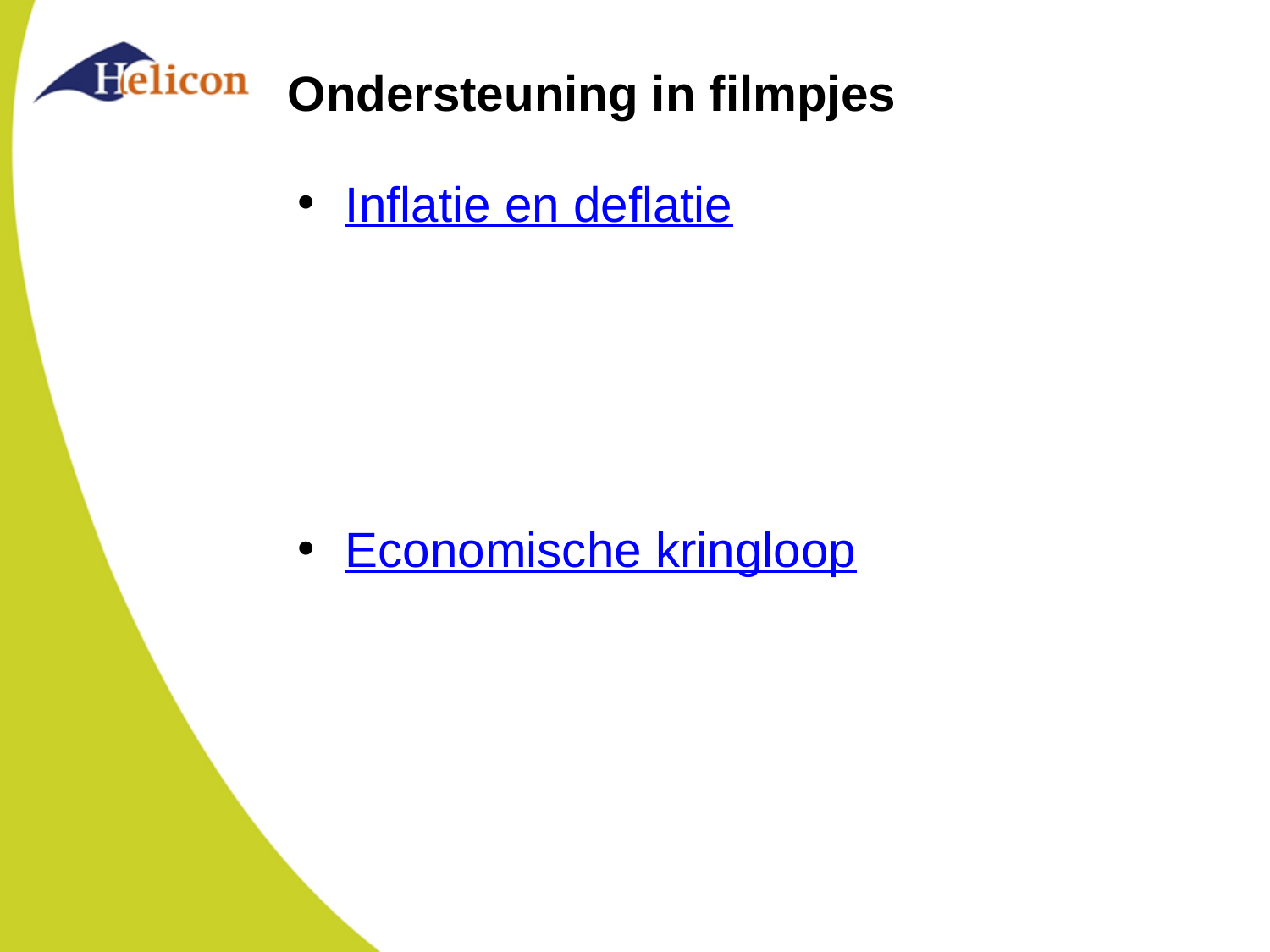

# Ondersteuning in filmpjes
Inflatie en deflatie

Economische kringloop